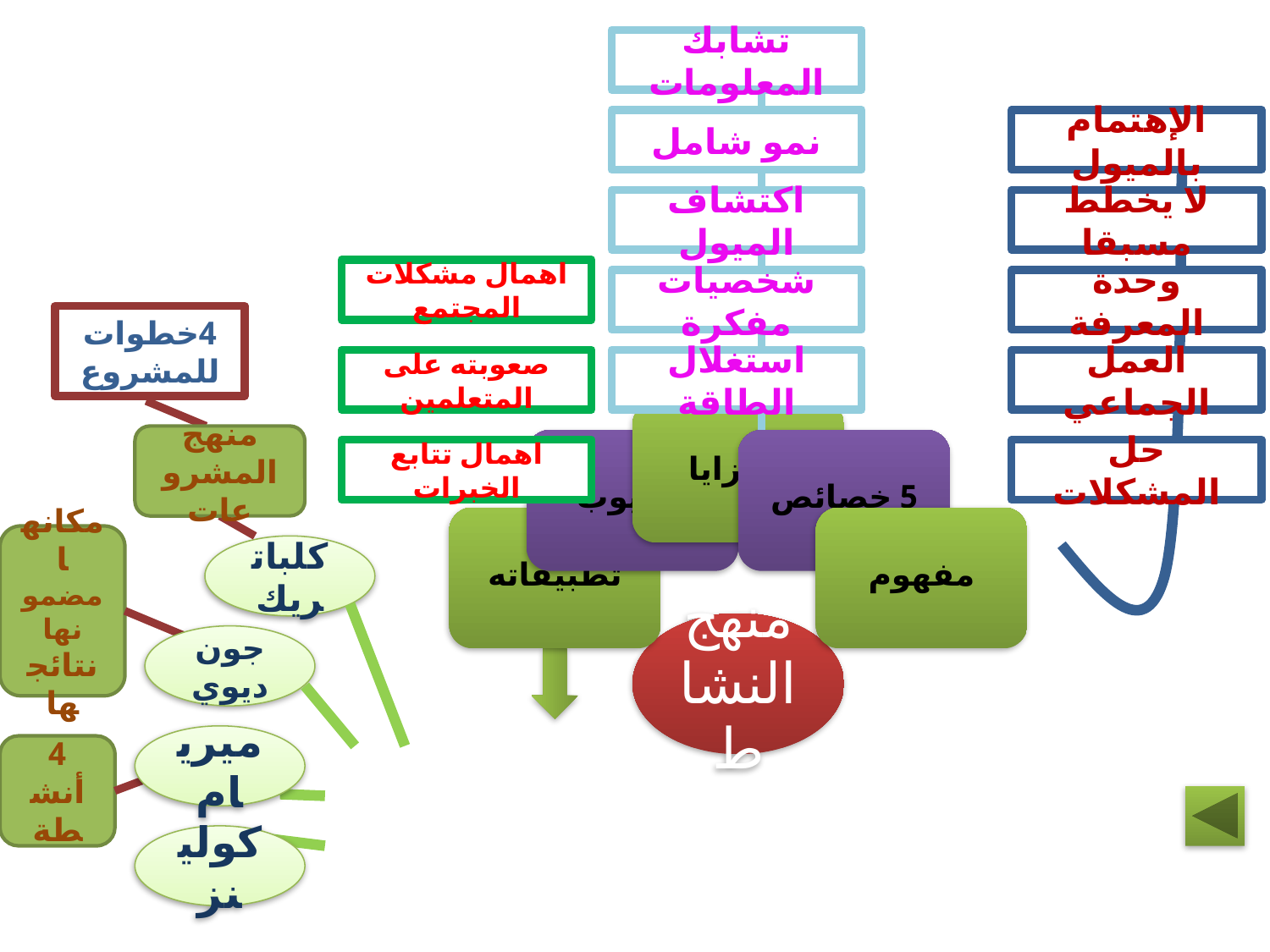

تشابك المعلومات

نمو شامل
الإهتمام بالميول
اكتشاف الميول
لا يخطط مسبقا
اهمال مشكلات المجتمع
شخصيات مفكرة
وحدة المعرفة
4خطوات للمشروع
صعوبته على المتعلمين
استغلال الطاقة
العمل الجماعي
منهج النشاط
تطبيقاته
مفهوم
3 عيوب
6 مزايا
5 خصائص
منهج المشروعات
اهمال تتابع الخبرات
حل المشكلات
مكانها
مضمونها
نتائجها
كلباتريك
جون ديوي
ميريام
4 أنشطة

كولينز